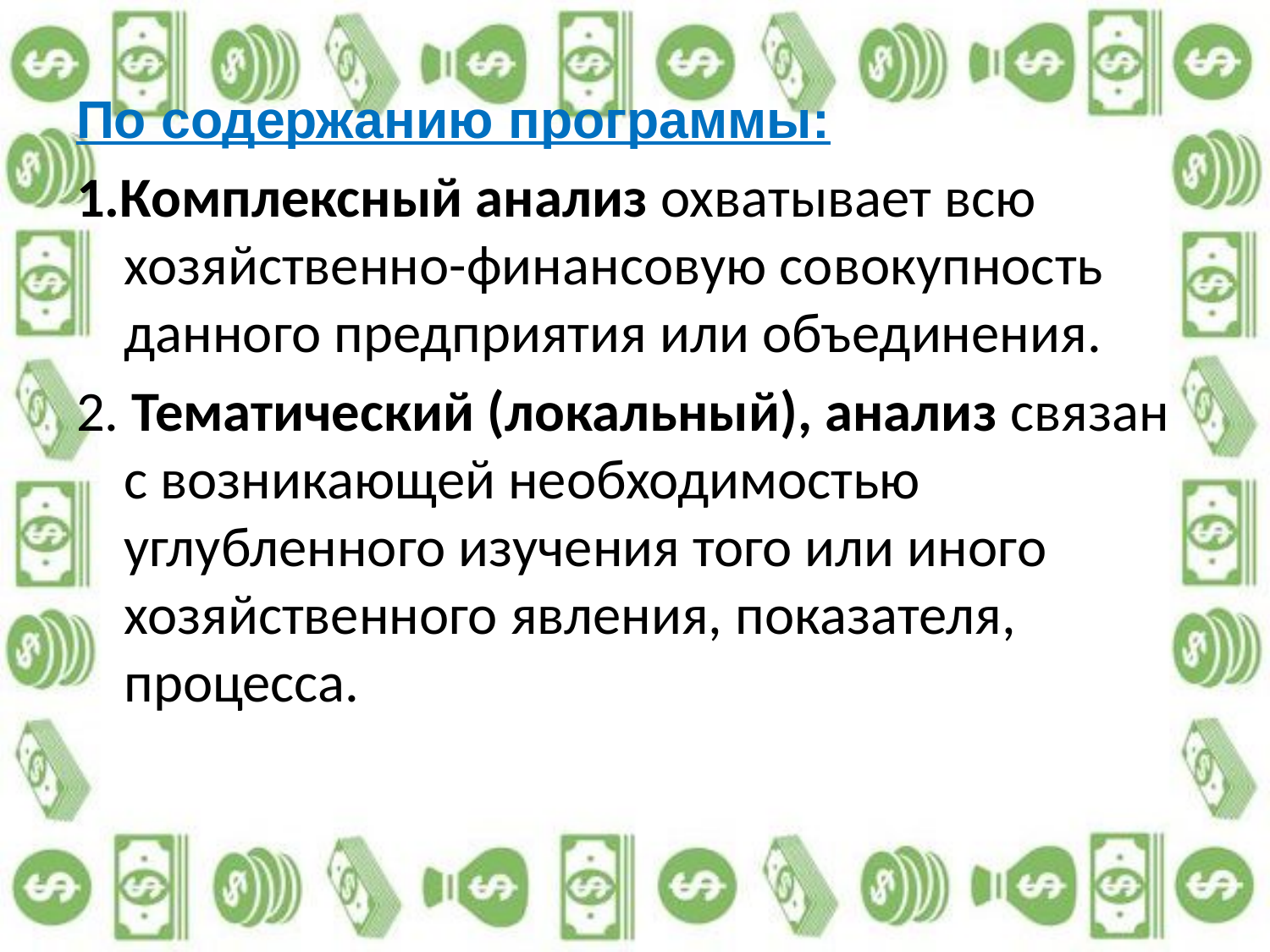

По содержанию программы:
1.Комплексный анализ охватывает всю хозяйственно-финансовую совокупность данного предприятия или объединения.
2. Тематический (локальный), анализ связан с возникающей необходимостью углубленного изучения того или иного хозяйственного явления, показателя, процесса.